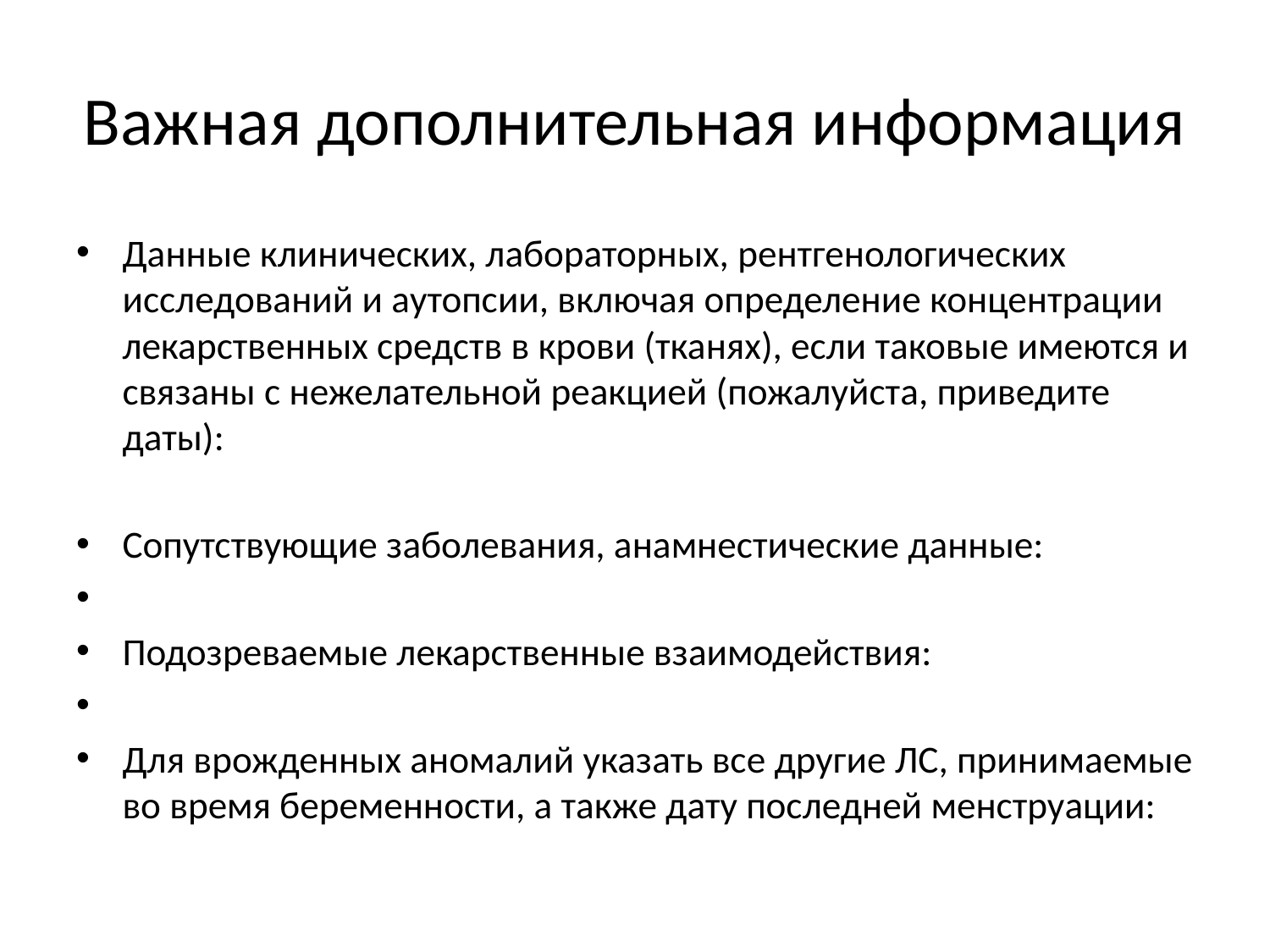

# Важная дополнительная информация
Данные клинических, лабораторных, рентгенологических исследований и аутопсии, включая определение концентрации лекарственных средств в крови (тканях), если таковые имеются и связаны с нежелательной реакцией (пожалуйста, приведите даты):

Сопутствующие заболевания, анамнестические данные:

Подозреваемые лекарственные взаимодействия:

Для врожденных аномалий указать все другие ЛС, принимаемые во время беременности, а также дату последней менструации: